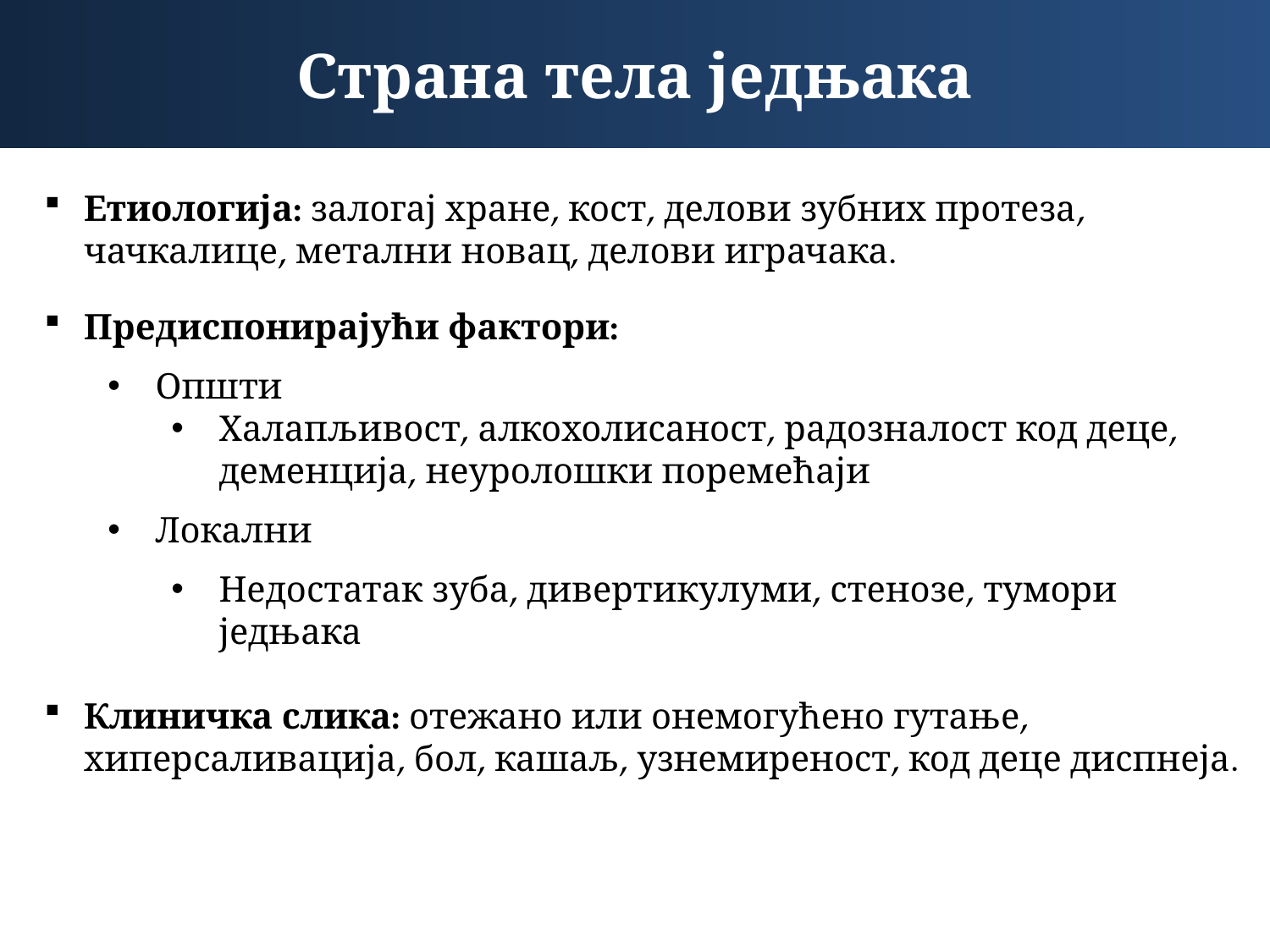

Страна тела једњака
Етиологија: залогај хране, кост, делови зубних протеза, чачкалице, метални новац, делови играчака.

Предиспонирајући фактори:

Општи
Халапљивост, алкохолисаност, радозналост код деце, деменција, неуролошки поремећаји

Локални

Недостатак зуба, дивертикулуми, стенозе, тумори једњака

Клиничка слика: отежано или онемогућено гутање, хиперсаливација, бол, кашаљ, узнемиреност, код деце диспнеја.